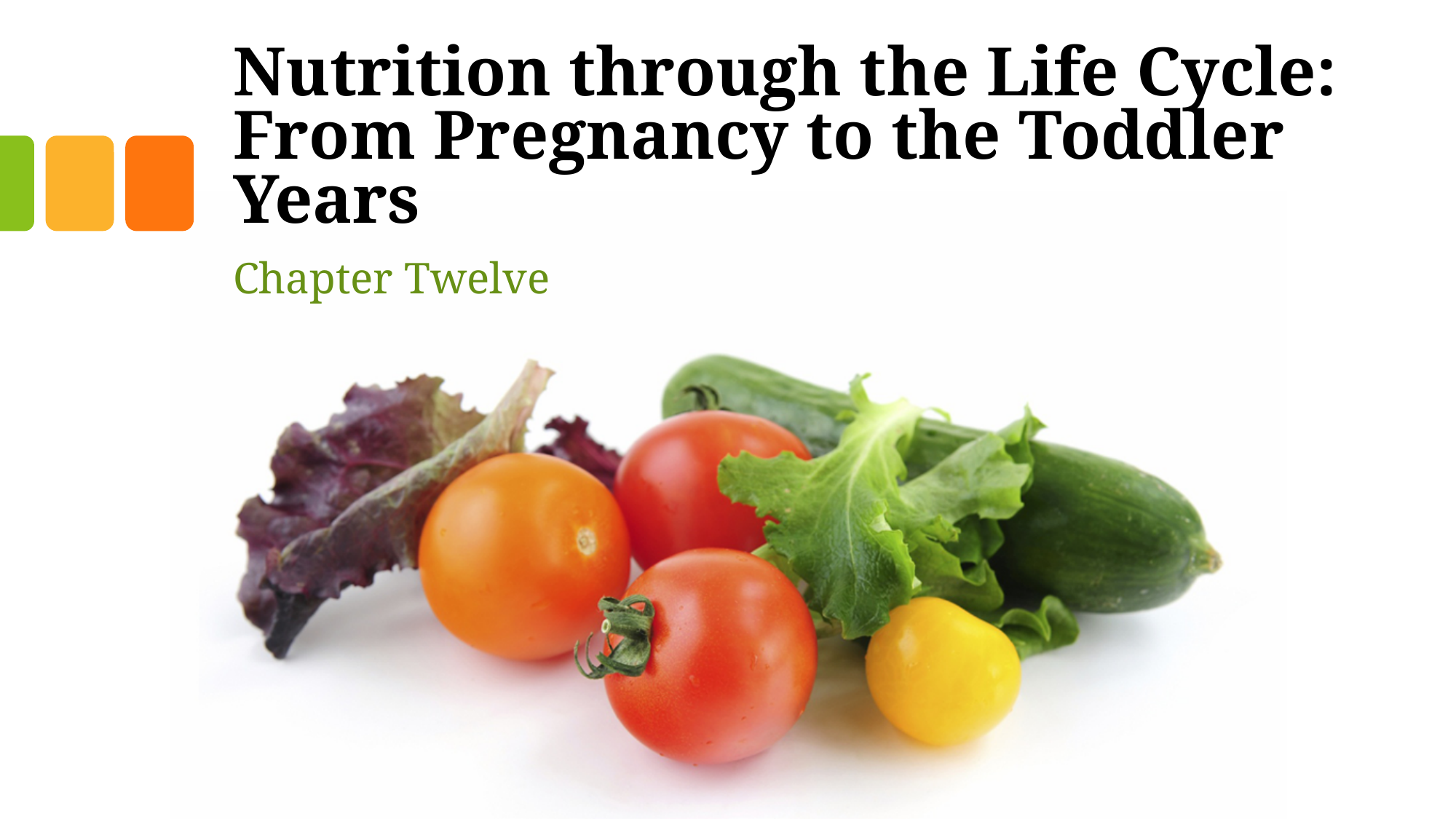

# Nutrition through the Life Cycle: From Pregnancy to the Toddler Years
Chapter Twelve